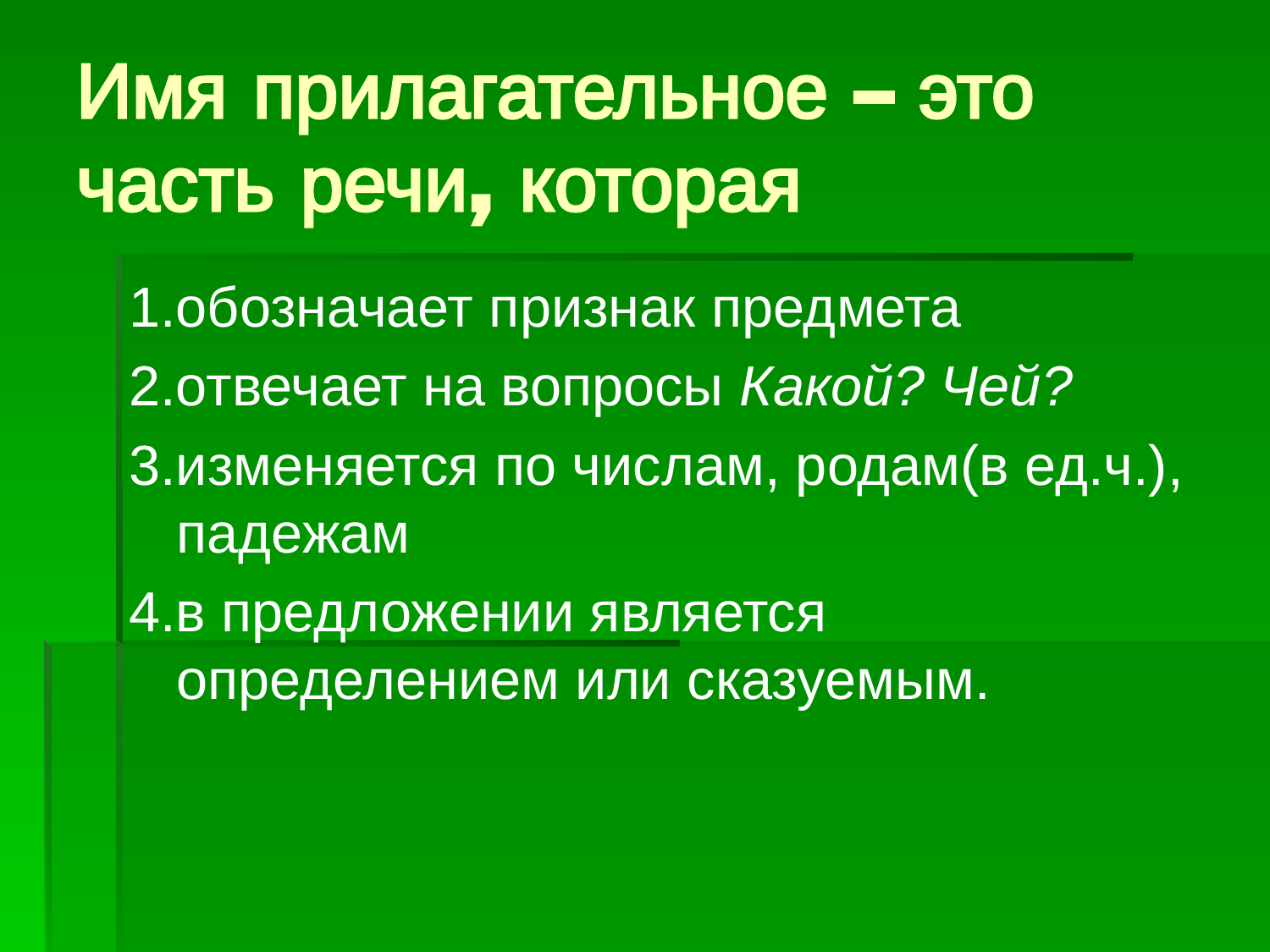

# Имя прилагательное – это часть речи, которая
1.обозначает признак предмета
2.отвечает на вопросы Какой? Чей?
3.изменяется по числам, родам(в ед.ч.), падежам
4.в предложении является определением или сказуемым.